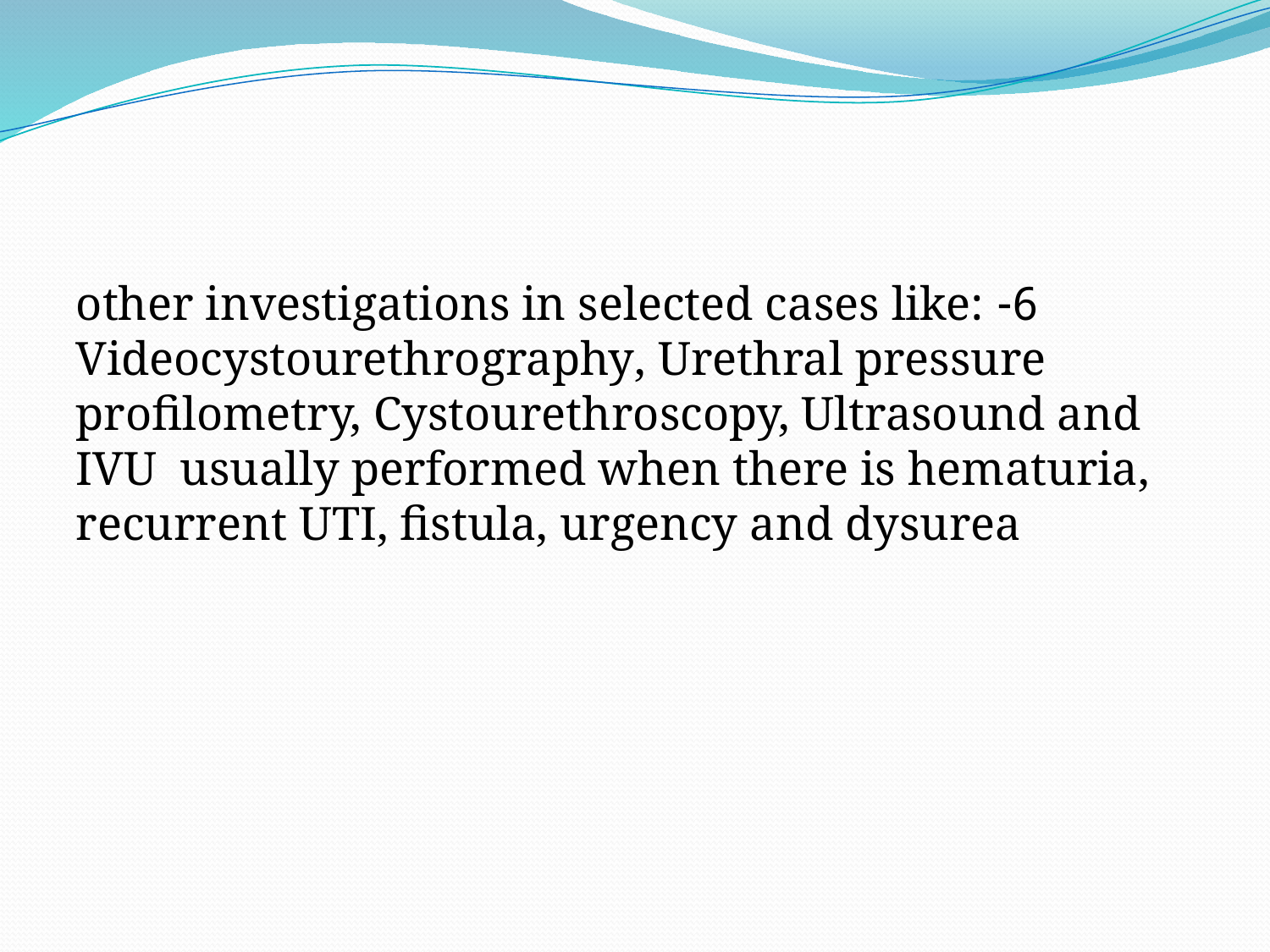

6- other investigations in selected cases like: Videocystourethrography, Urethral pressure profilometry, Cystourethroscopy, Ultrasound and IVU  usually performed when there is hematuria, recurrent UTI, fistula, urgency and dysurea